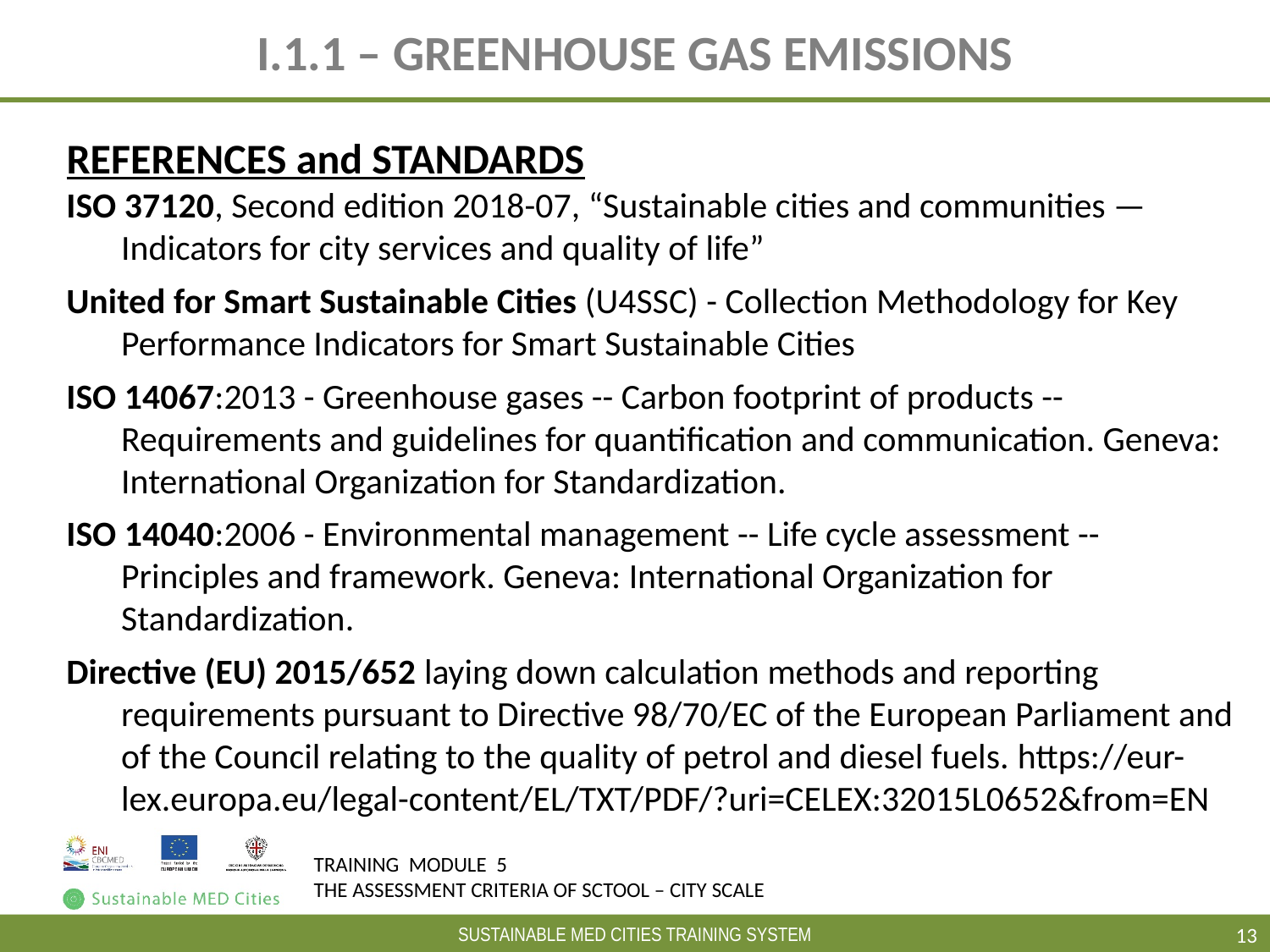

# I.1.1 – GREENHOUSE GAS EMISSIONS
REFERENCES and STANDARDS
ISO 37120, Second edition 2018-07, “Sustainable cities and communities — Indicators for city services and quality of life”
United for Smart Sustainable Cities (U4SSC) - Collection Methodology for Key Performance Indicators for Smart Sustainable Cities
ISO 14067:2013 - Greenhouse gases -- Carbon footprint of products -- Requirements and guidelines for quantification and communication. Geneva: International Organization for Standardization.
ISO 14040:2006 - Environmental management -- Life cycle assessment -- Principles and framework. Geneva: International Organization for Standardization.
Directive (EU) 2015/652 laying down calculation methods and reporting requirements pursuant to Directive 98/70/EC of the European Parliament and of the Council relating to the quality of petrol and diesel fuels. https://eur-lex.europa.eu/legal-content/EL/TXT/PDF/?uri=CELEX:32015L0652&from=EN
13